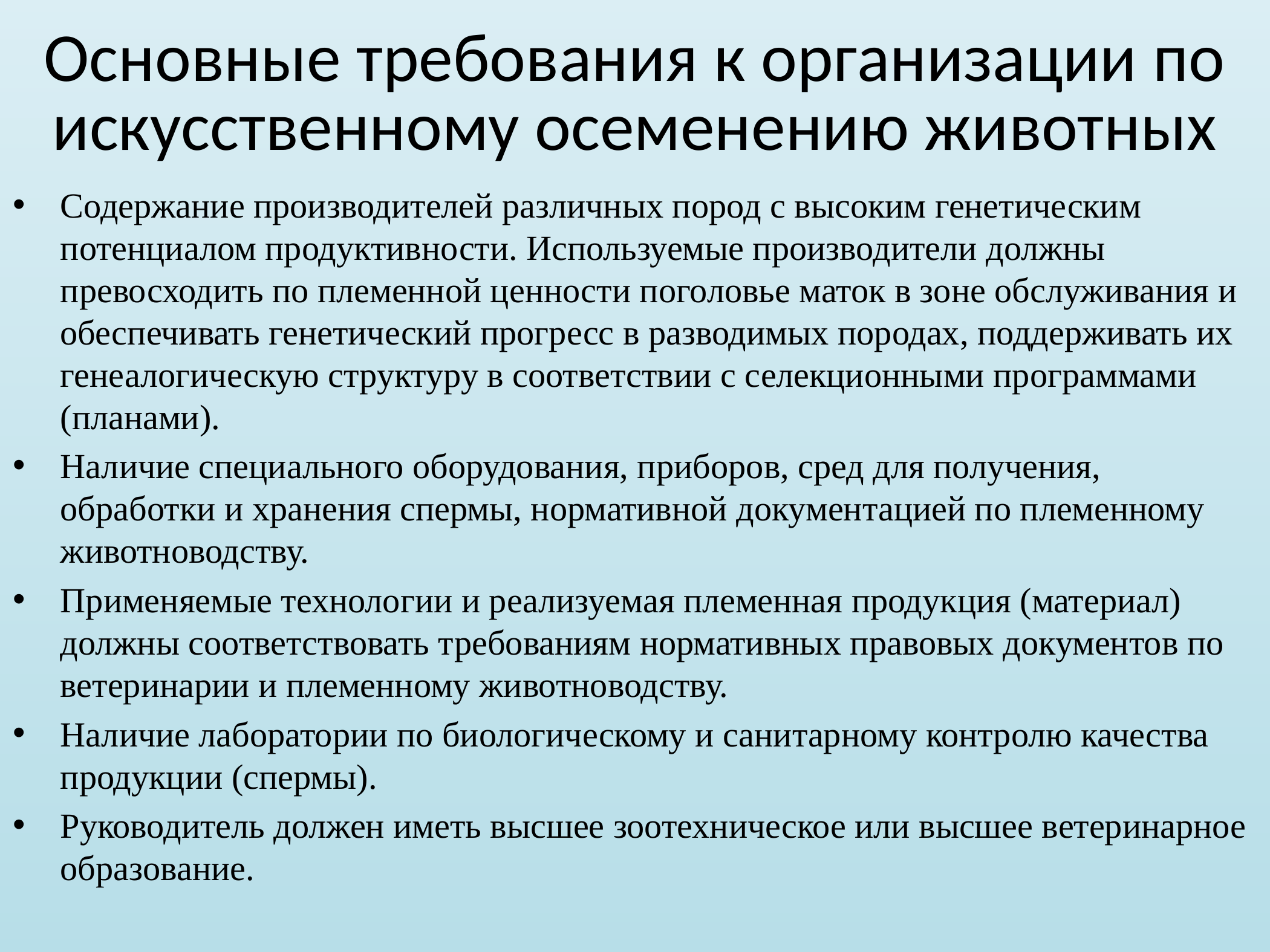

# Основные требования к организации по искусственному осеменению животных
Содержание производителей различных пород с высоким генетическим потенциалом продуктивности. Используемые производители должны превосходить по племенной ценности поголовье маток в зоне обслуживания и обеспечивать генетический прогресс в разводимых породах, поддерживать их генеалогическую структуру в соответствии с селекционными программами (планами).
Наличие специального оборудования, приборов, сред для получения, обработки и хранения спермы, нормативной документацией по племенному животноводству.
Применяемые технологии и реализуемая племенная продукция (материал) должны соответствовать требованиям нормативных правовых документов по ветеринарии и племенному животноводству.
Наличие лаборатории по биологическому и санитарному контролю качества продукции (спермы).
Руководитель должен иметь высшее зоотехническое или высшее ветеринарное образование.